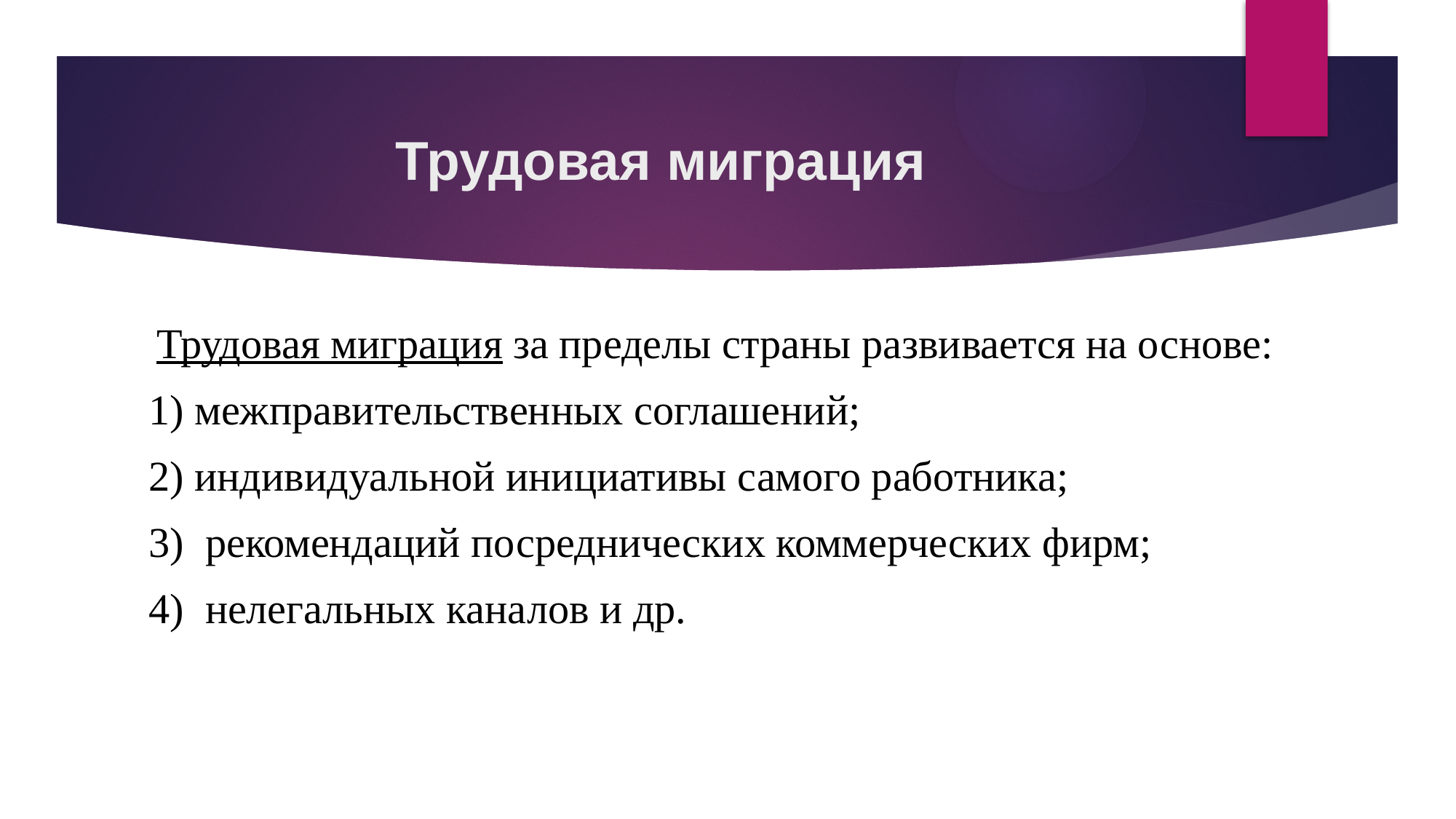

# Трудовая миграция
 Трудовая миграция за пределы страны развивается на основе:
1) межправительственных соглашений;
2) индивидуальной инициативы самого работника;
3)  рекомендаций посреднических коммерческих фирм;
4)  нелегальных каналов и др.